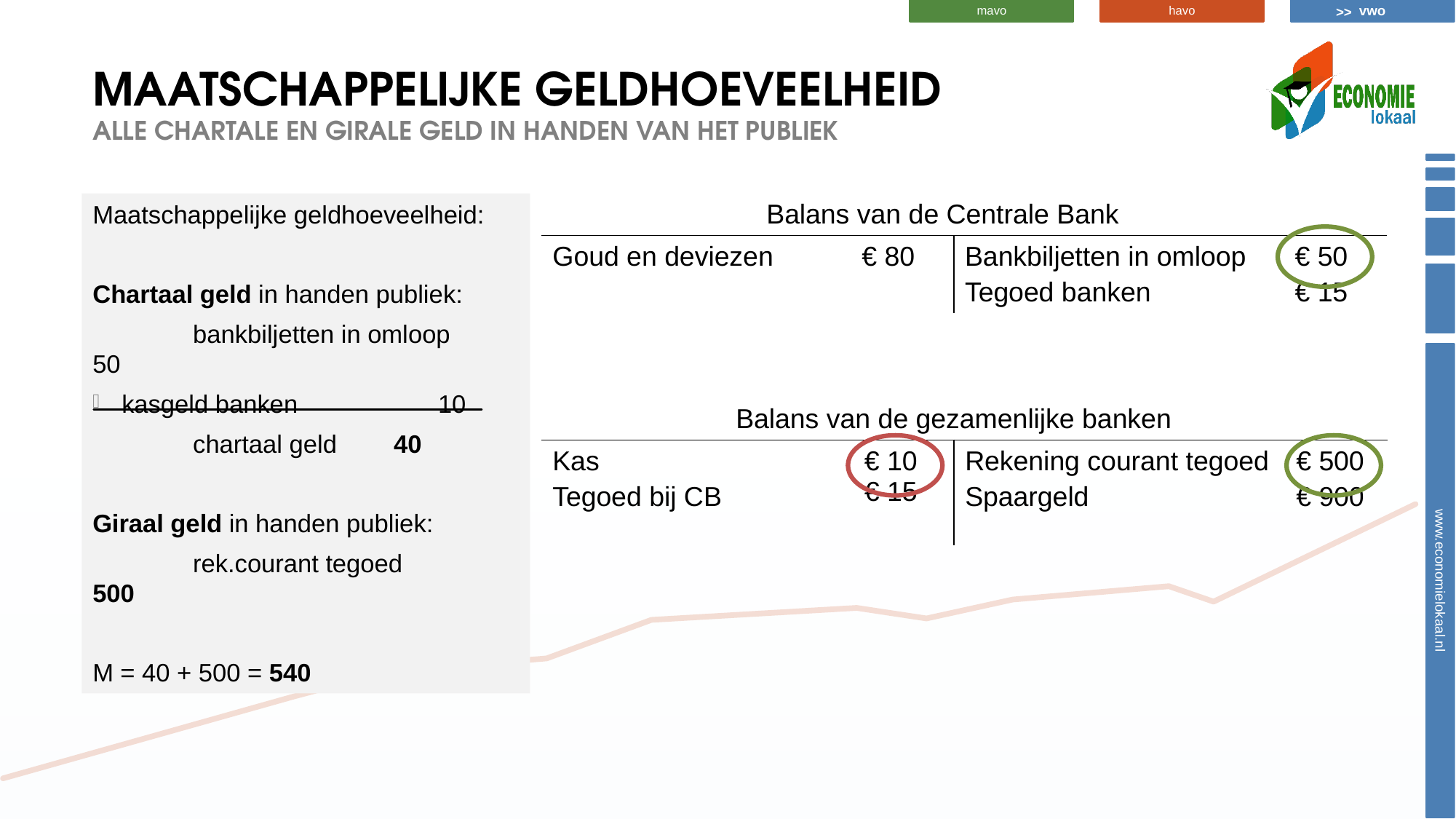

# Maatschappelijke geldhoeveelheid alle chartale en girale geld in handen van het publiek
Maatschappelijke geldhoeveelheid:

Chartaal geld in handen publiek:
	bankbiljetten in omloop	50
kasgeld banken	10
	chartaal geld	40

Giraal geld in handen publiek:
	rek.courant tegoed	500

M = 40 + 500 = 540
| Balans van de Centrale Bank |  |  |  |
| --- | --- | --- | --- |
| Goud en deviezen | € 80 | Bankbiljetten in omloop Tegoed banken | € 50 € 15 |

| Balans van de gezamenlijke banken |  |  |  |
| --- | --- | --- | --- |
| Kas Tegoed bij CB | € 10 € 15 | Rekening courant tegoed Spaargeld | € 500 € 900 |